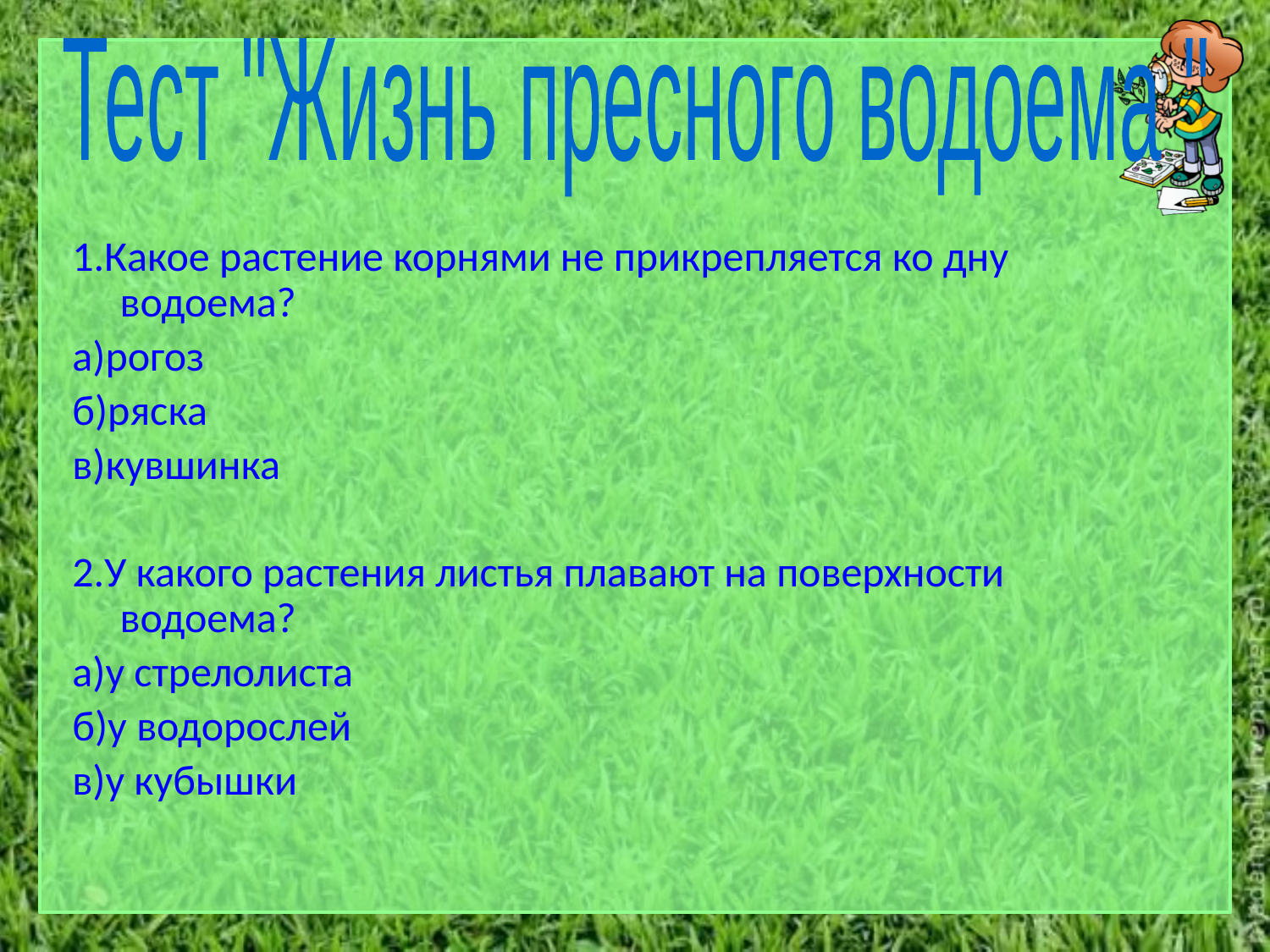

Тест "Жизнь пресного водоема "
1.Какое растение корнями не прикрепляется ко дну водоема?
а)рогоз
б)ряска
в)кувшинка

2.У какого растения листья плавают на поверхности водоема?
а)у стрелолиста
б)у водорослей
в)у кубышки